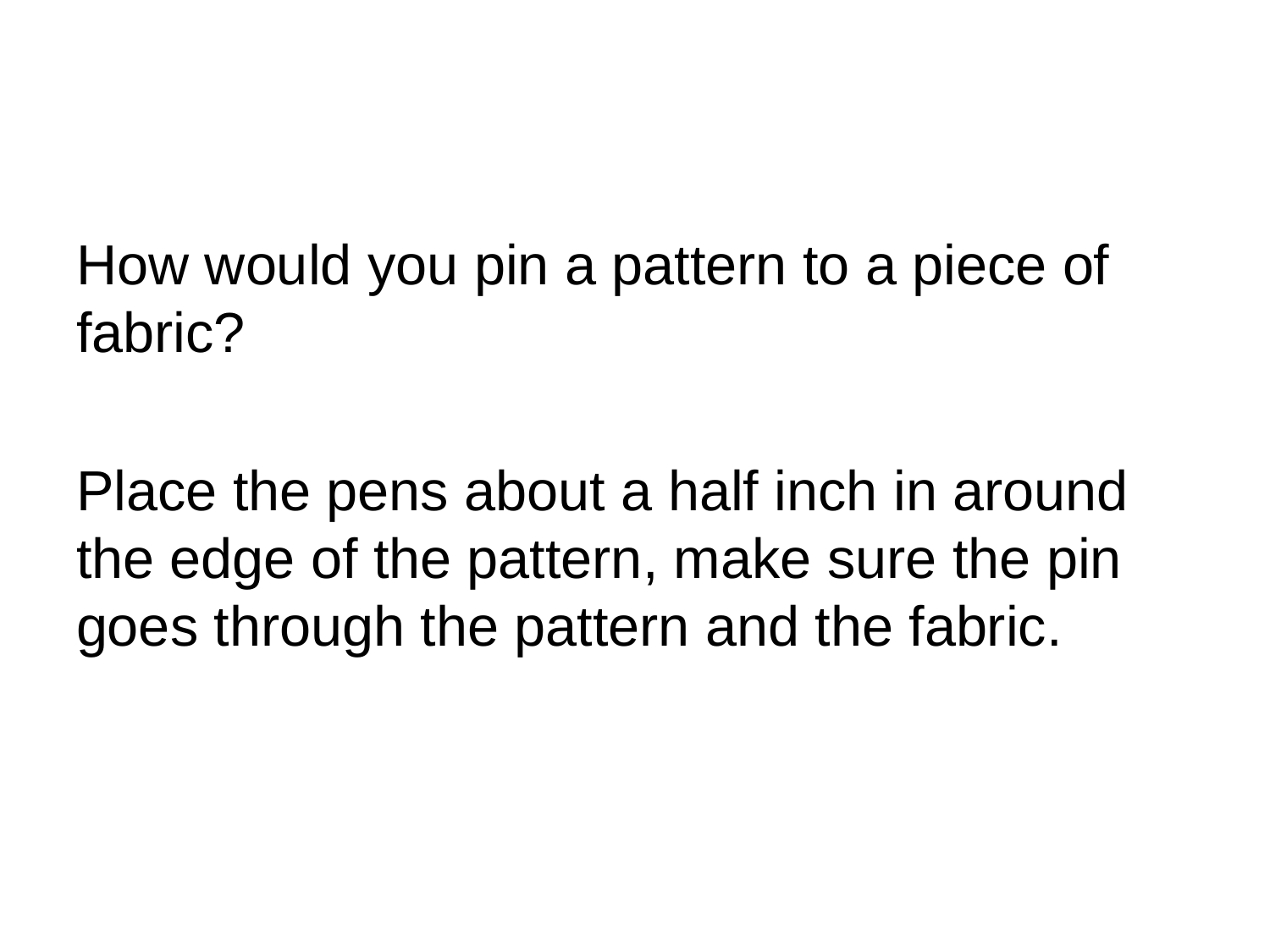

How would you pin a pattern to a piece of fabric?

Place the pens about a half inch in around the edge of the pattern, make sure the pin goes through the pattern and the fabric.